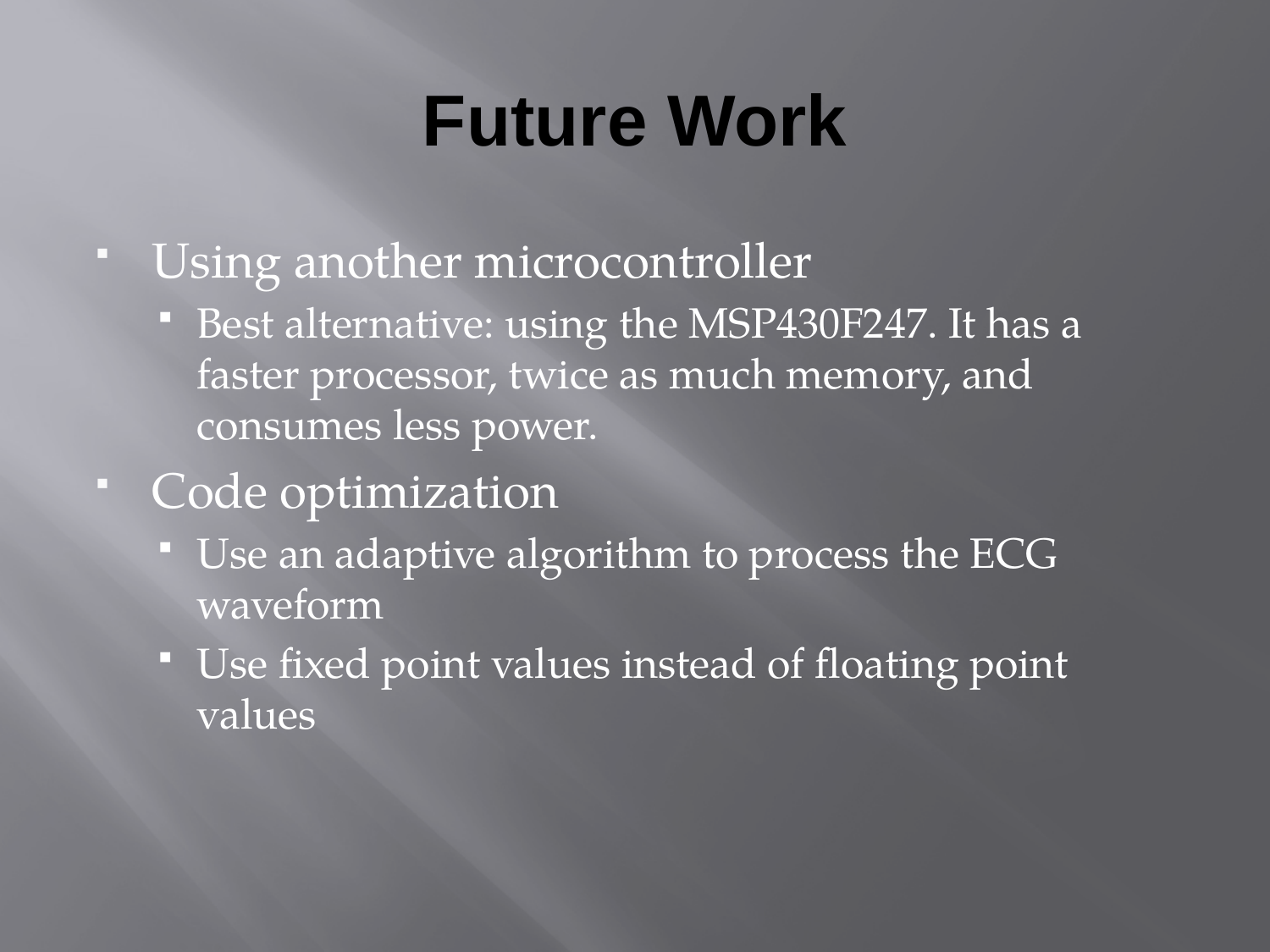

# Future Work
Using another microcontroller
Best alternative: using the MSP430F247. It has a faster processor, twice as much memory, and consumes less power.
Code optimization
Use an adaptive algorithm to process the ECG waveform
Use fixed point values instead of floating point values